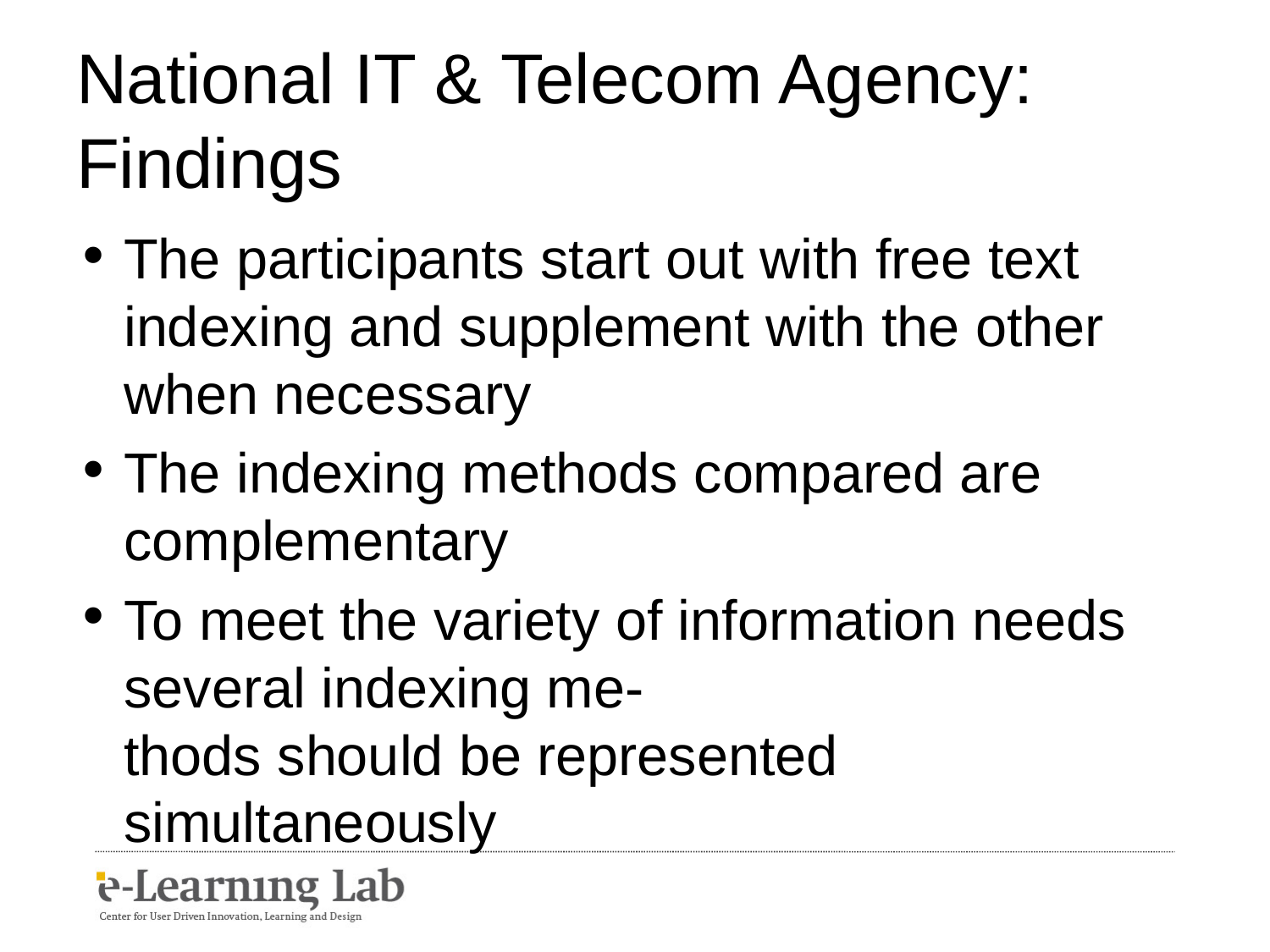

# National IT & Telecom Agency: Findings
The participants start out with free text indexing and supplement with the other when necessary
The indexing methods compared are complementary
To meet the variety of information needs several indexing me-
thods should be represented
simultaneously